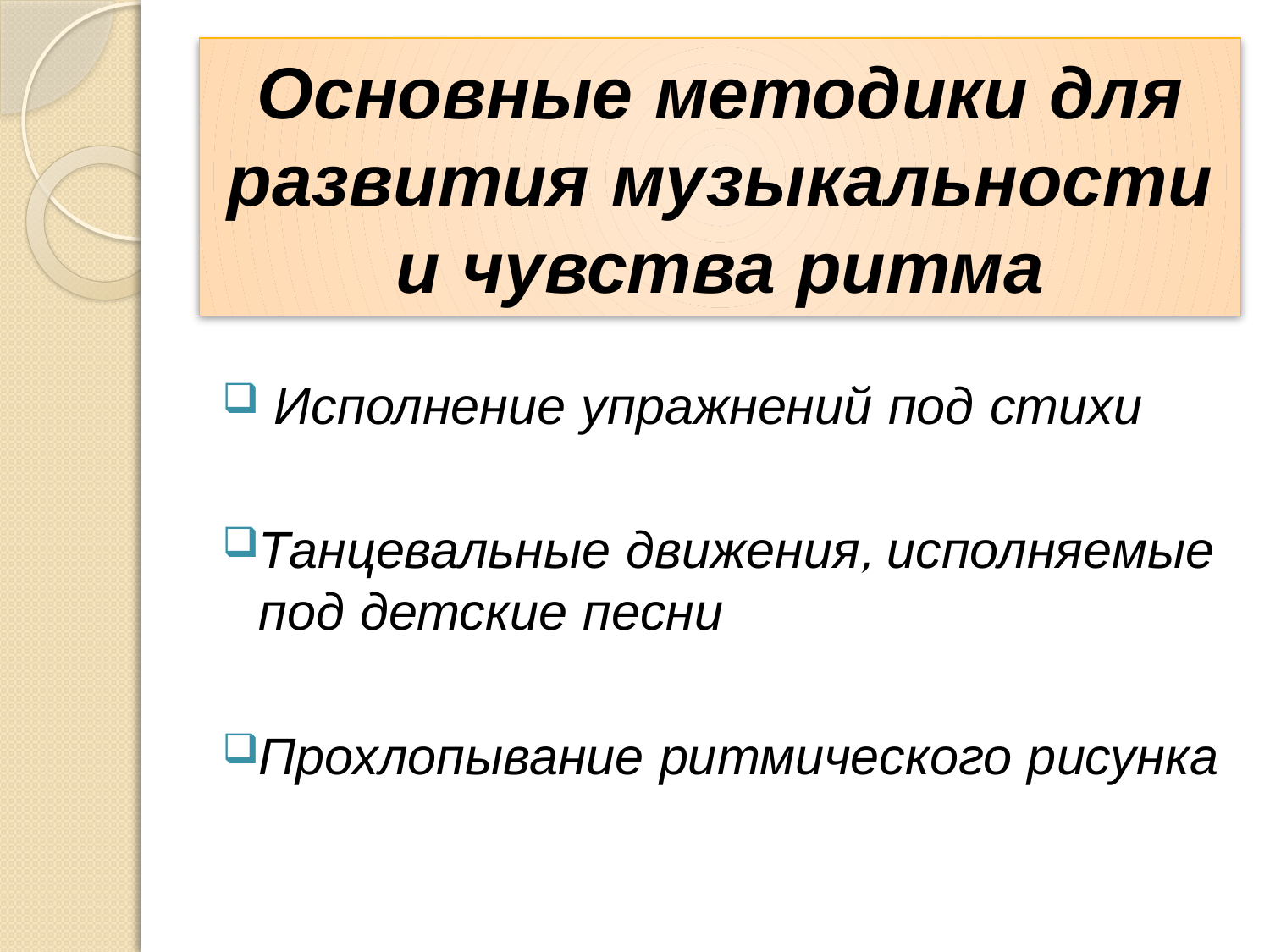

# Основные методики для развития музыкальности и чувства ритма
 Исполнение упражнений под стихи

Танцевальные движения, исполняемые под детские песни

Прохлопывание ритмического рисунка